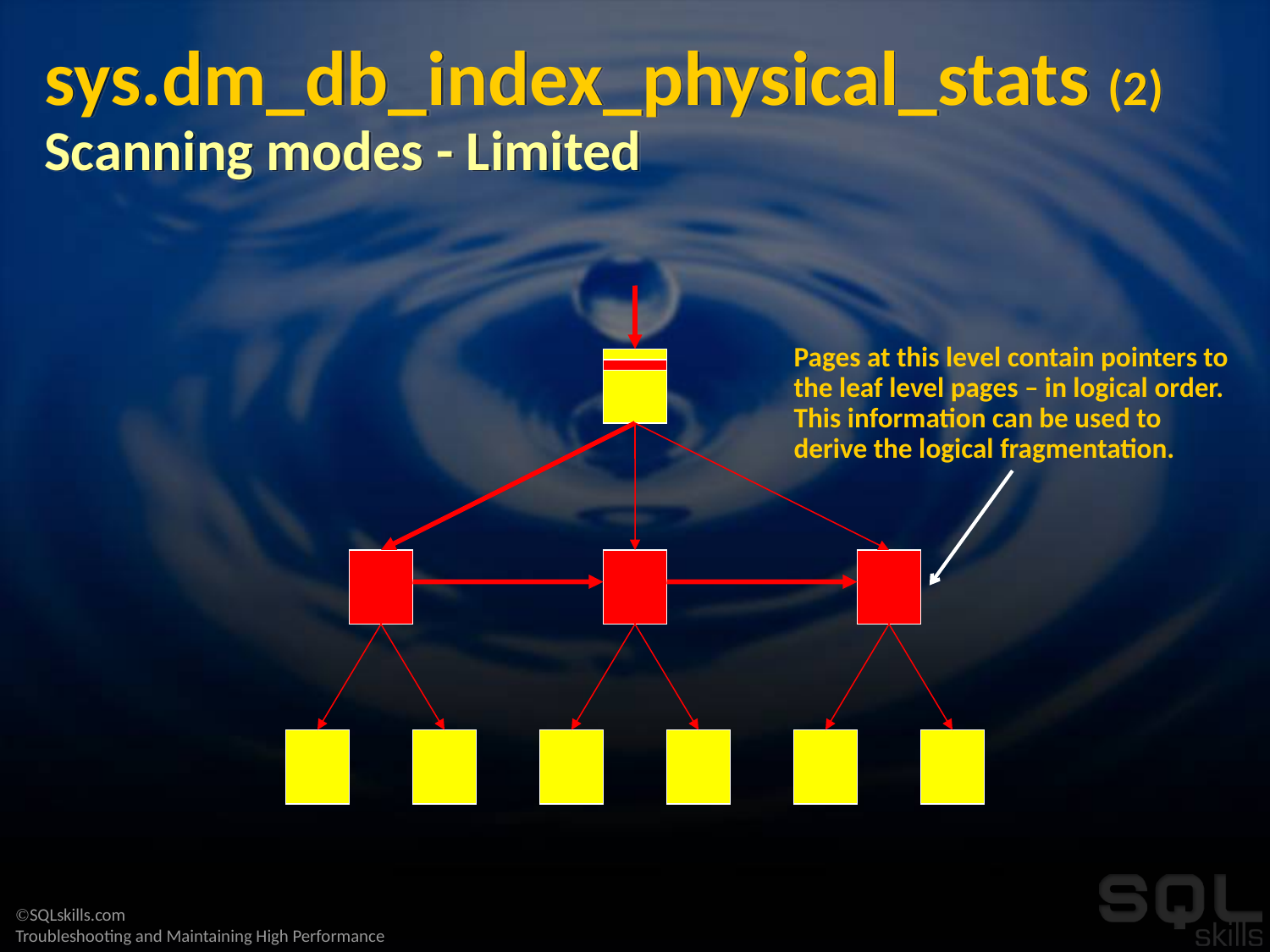

# sys.dm_db_index_physical_stats (2) Scanning modes - Limited

Pages at this level contain pointers to the leaf level pages – in logical order.
This information can be used to derive the logical fragmentation.